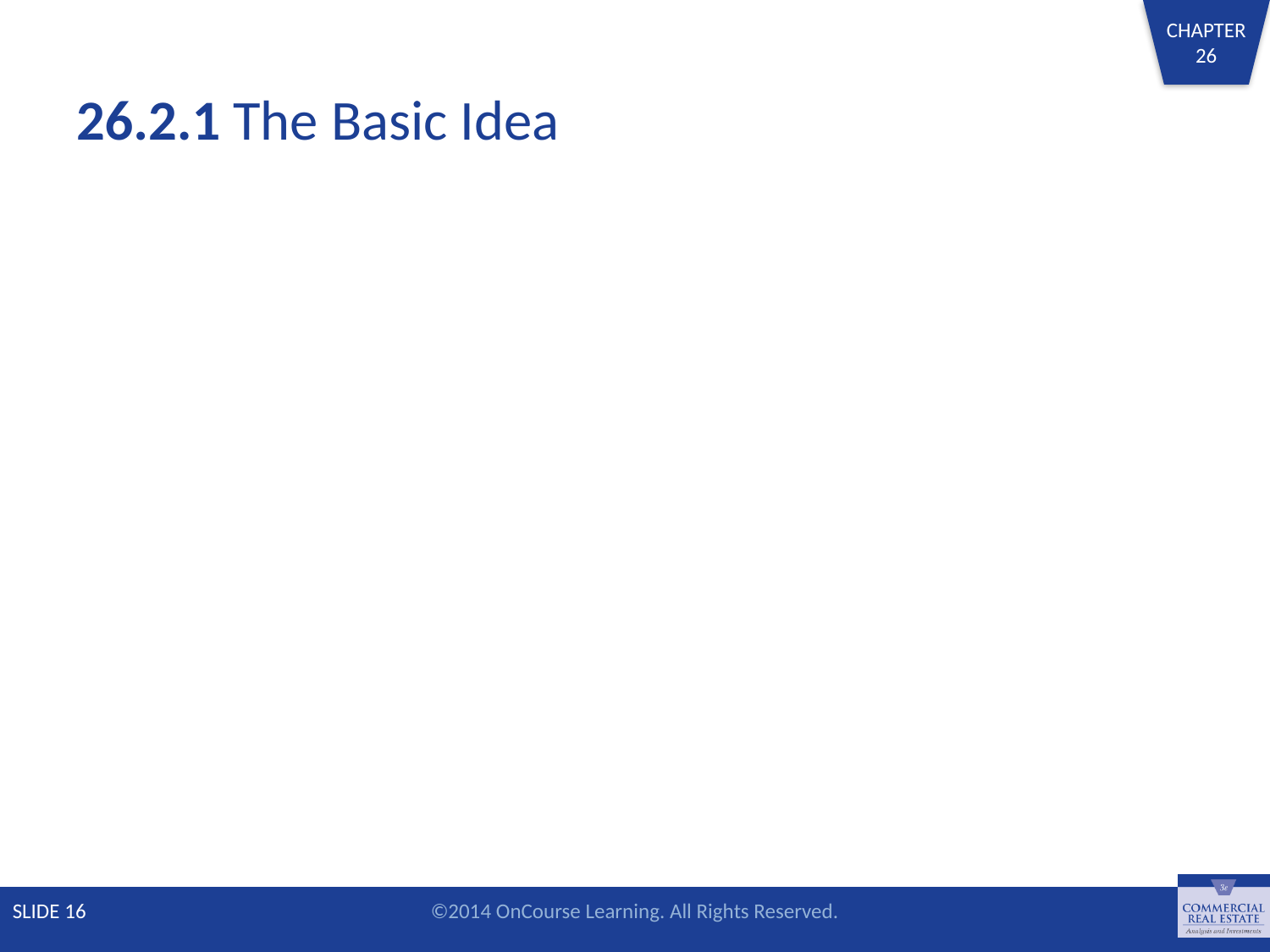

# 26.2.1 The Basic Idea

SLIDE 16